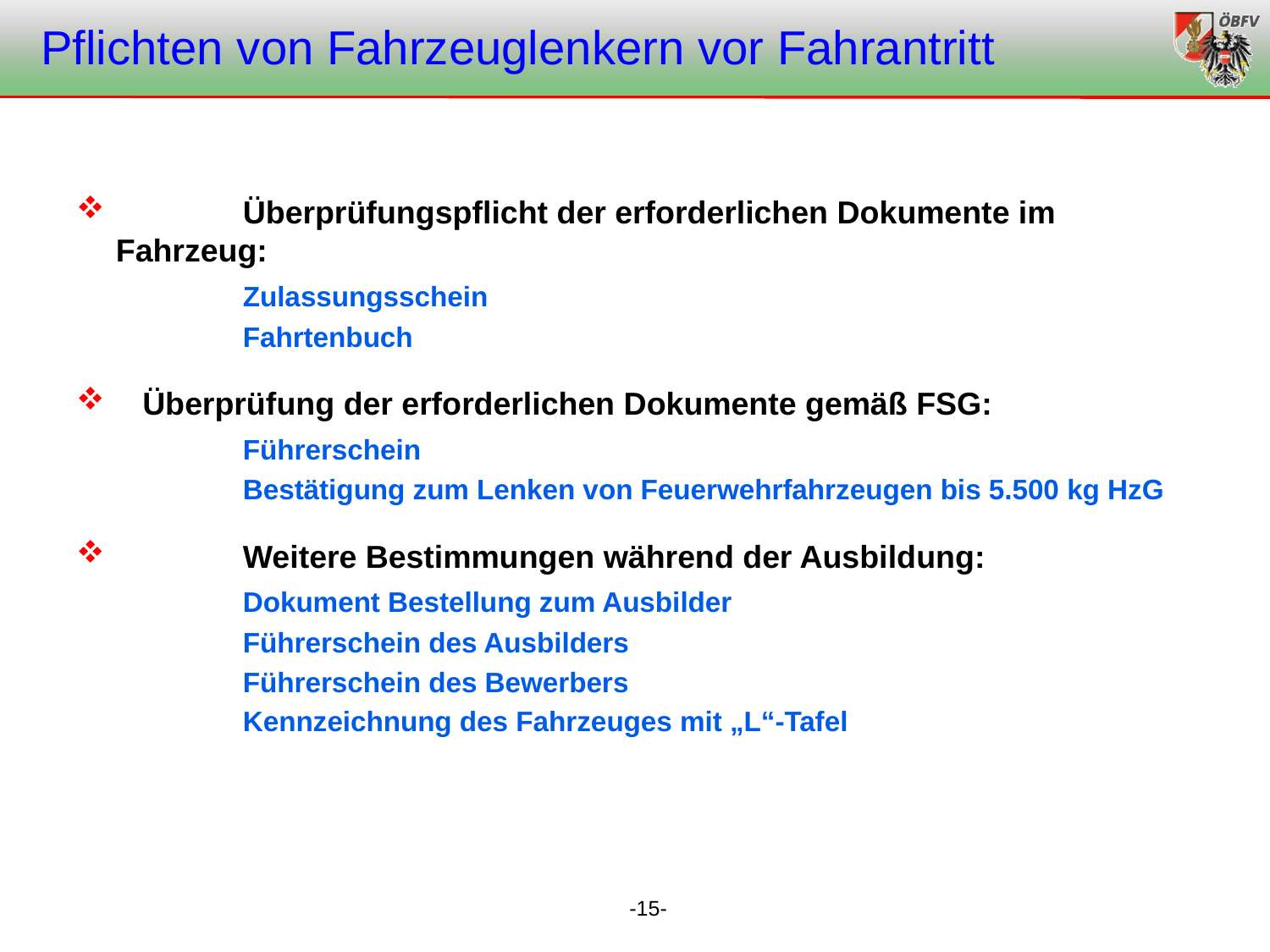

Pflichten von Fahrzeuglenkern vor Fahrantritt

	Überprüfungspflicht der erforderlichen Dokumente im Fahrzeug:
		Zulassungsschein
		Fahrtenbuch

   Überprüfung der erforderlichen Dokumente gemäß FSG:
		Führerschein
		Bestätigung zum Lenken von Feuerwehrfahrzeugen bis 5.500 kg HzG

	Weitere Bestimmungen während der Ausbildung:
		Dokument Bestellung zum Ausbilder
		Führerschein des Ausbilders
		Führerschein des Bewerbers
		Kennzeichnung des Fahrzeuges mit „L“-Tafel

-15-